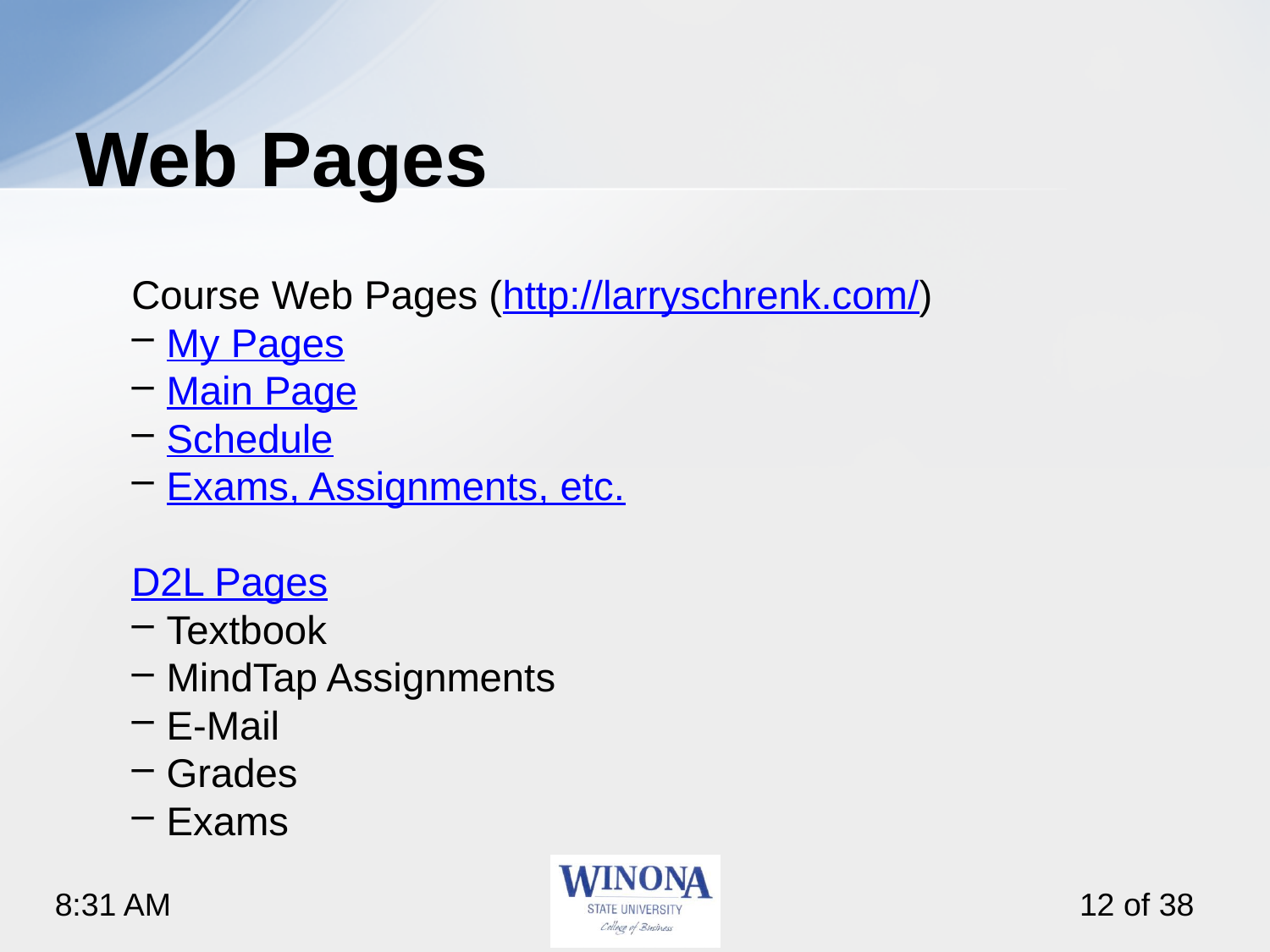

# Web Pages

Course Web Pages (http://larryschrenk.com/)
My Pages
Main Page
Schedule
Exams, Assignments, etc.

D2L Pages
Textbook
MindTap Assignments
E-Mail
Grades
Exams